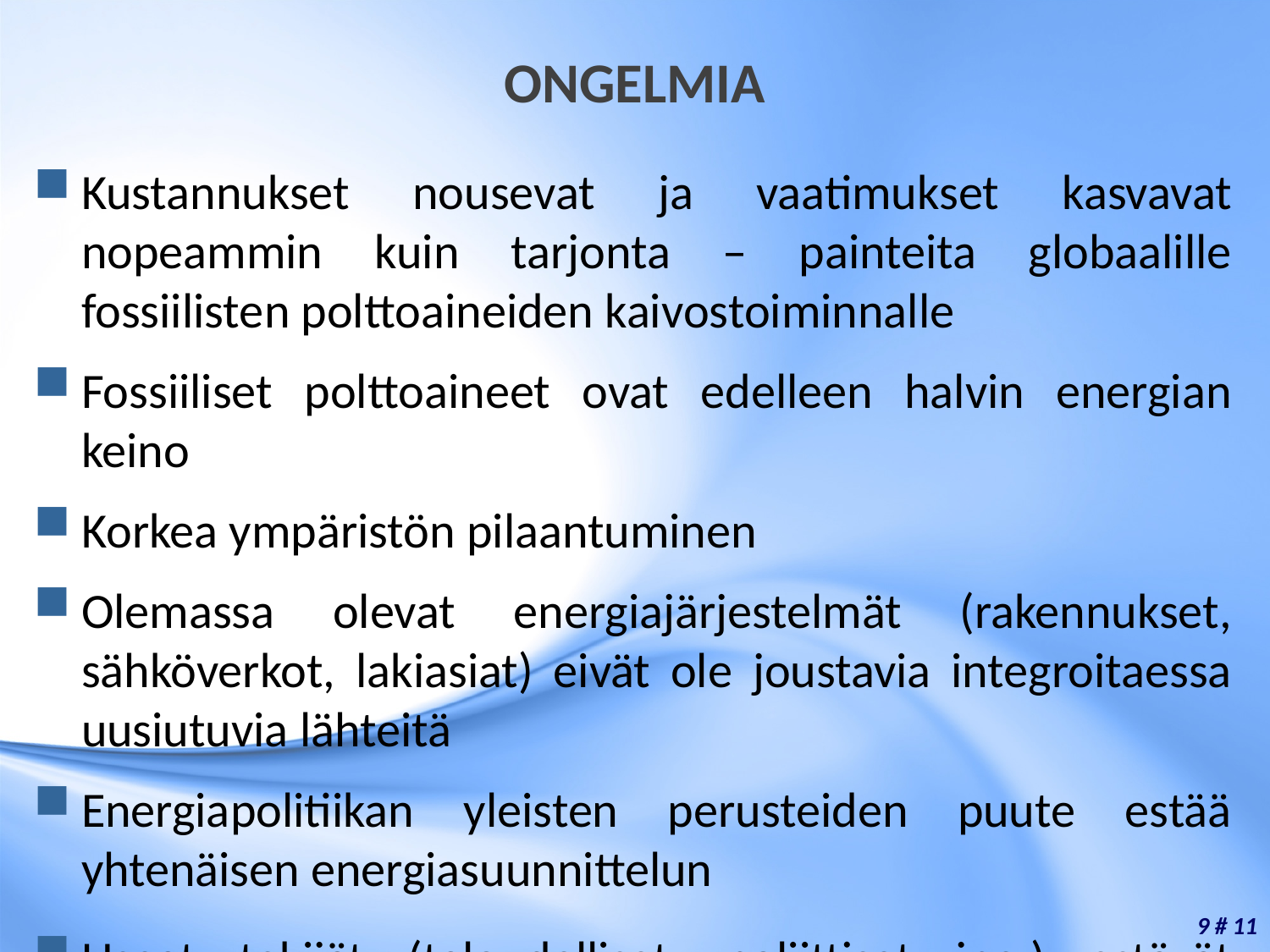

# ONGELMIA
Kustannukset nousevat ja vaatimukset kasvavat nopeammin kuin tarjonta – painteita globaalille fossiilisten polttoaineiden kaivostoiminnalle
Fossiiliset polttoaineet ovat edelleen halvin energian keino
Korkea ympäristön pilaantuminen
Olemassa olevat energiajärjestelmät (rakennukset, sähköverkot, lakiasiat) eivät ole joustavia integroitaessa uusiutuvia lähteitä
Energiapolitiikan yleisten perusteiden puute estää yhtenäisen energiasuunnittelun
Useat tekijät (taloudelliset, poliittiset jne.) estävät nopean ja laajan uusiutuvien energialähteiden käyttöönoton
9 # 11